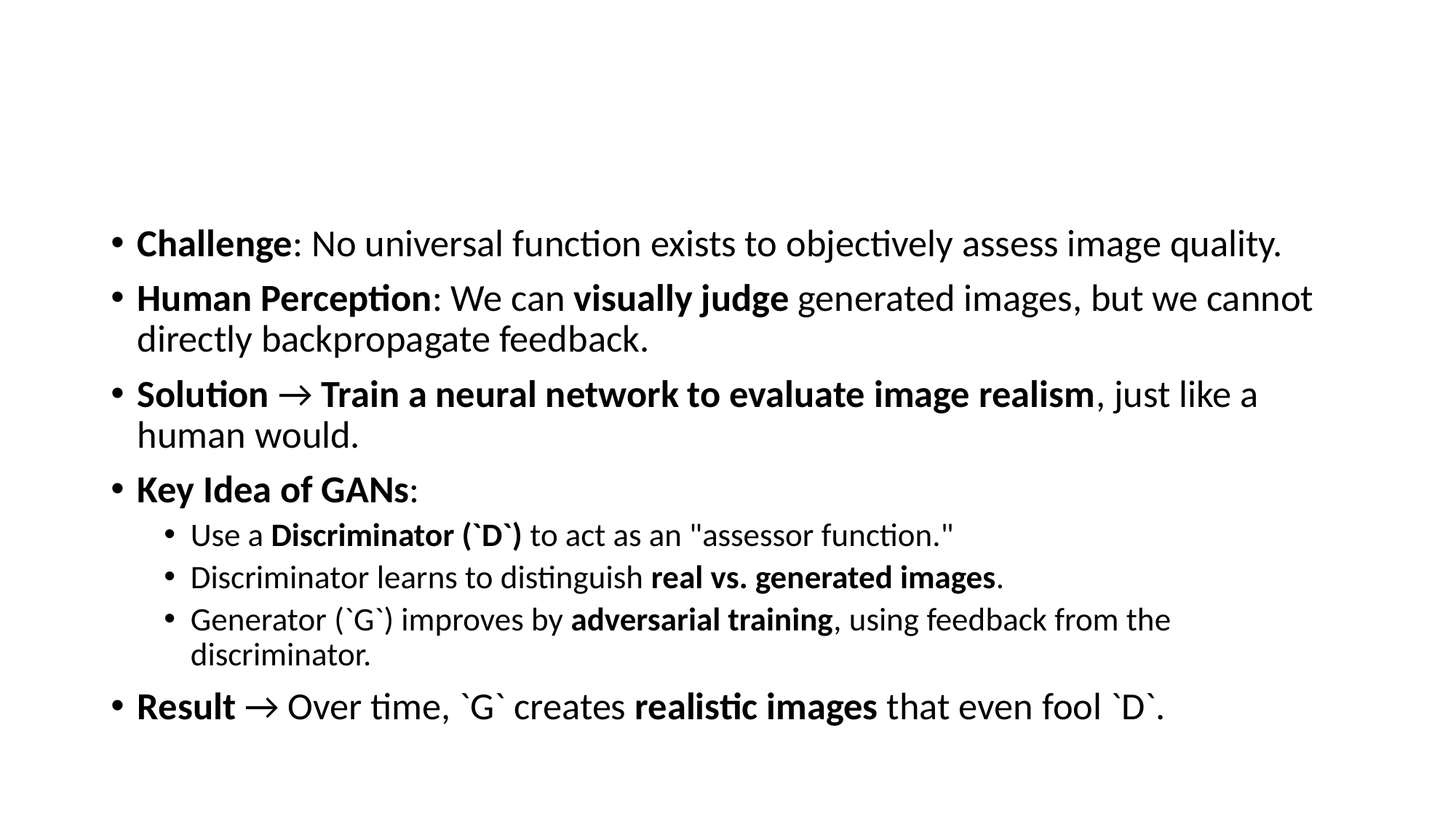

#
Challenge: No universal function exists to objectively assess image quality.
Human Perception: We can visually judge generated images, but we cannot directly backpropagate feedback.
Solution → Train a neural network to evaluate image realism, just like a human would.
Key Idea of GANs:
Use a Discriminator (`D`) to act as an "assessor function."
Discriminator learns to distinguish real vs. generated images.
Generator (`G`) improves by adversarial training, using feedback from the discriminator.
Result → Over time, `G` creates realistic images that even fool `D`.